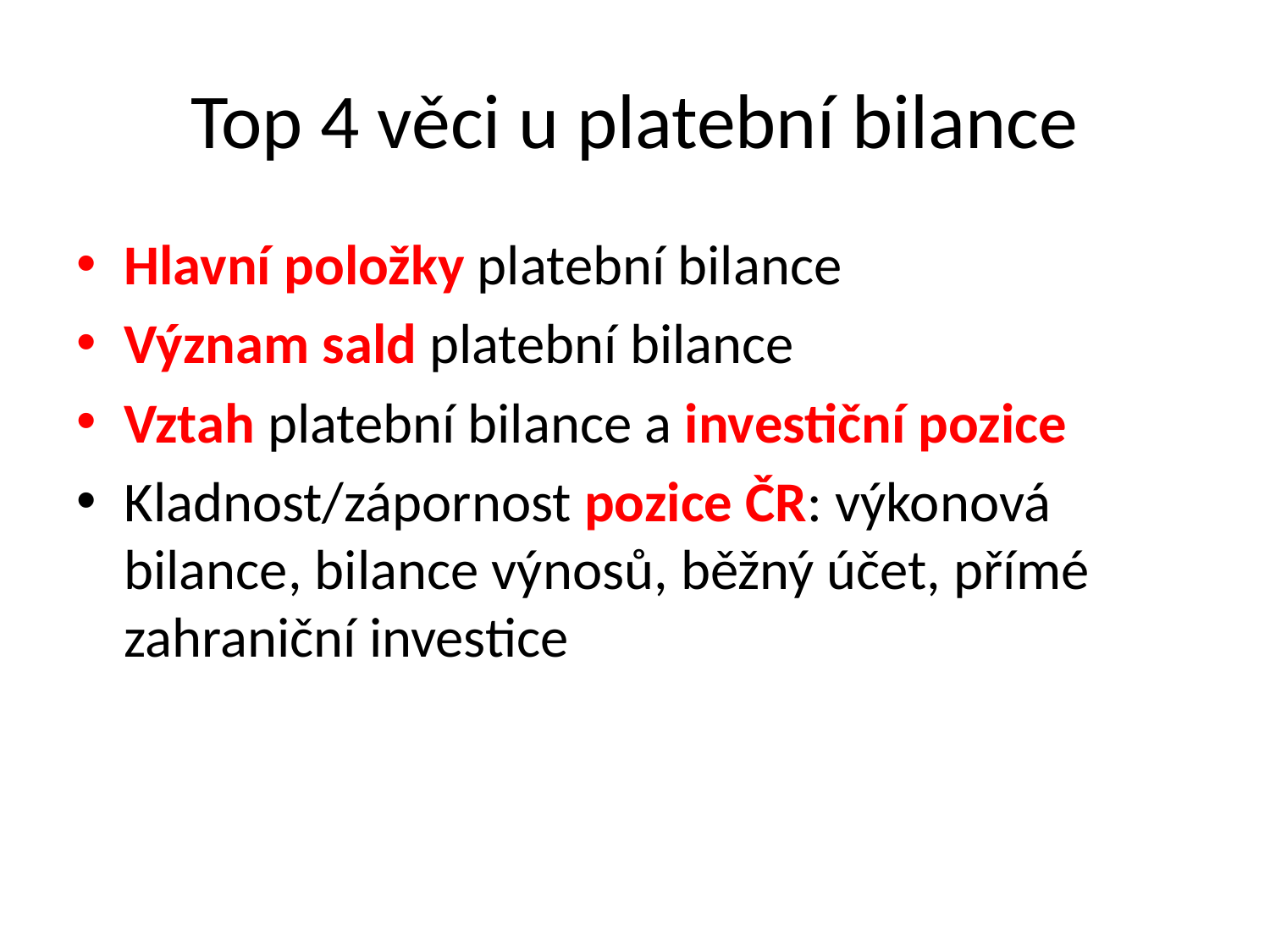

# Top 4 věci u platební bilance
Hlavní položky platební bilance
Význam sald platební bilance
Vztah platební bilance a investiční pozice
Kladnost/zápornost pozice ČR: výkonová bilance, bilance výnosů, běžný účet, přímé zahraniční investice